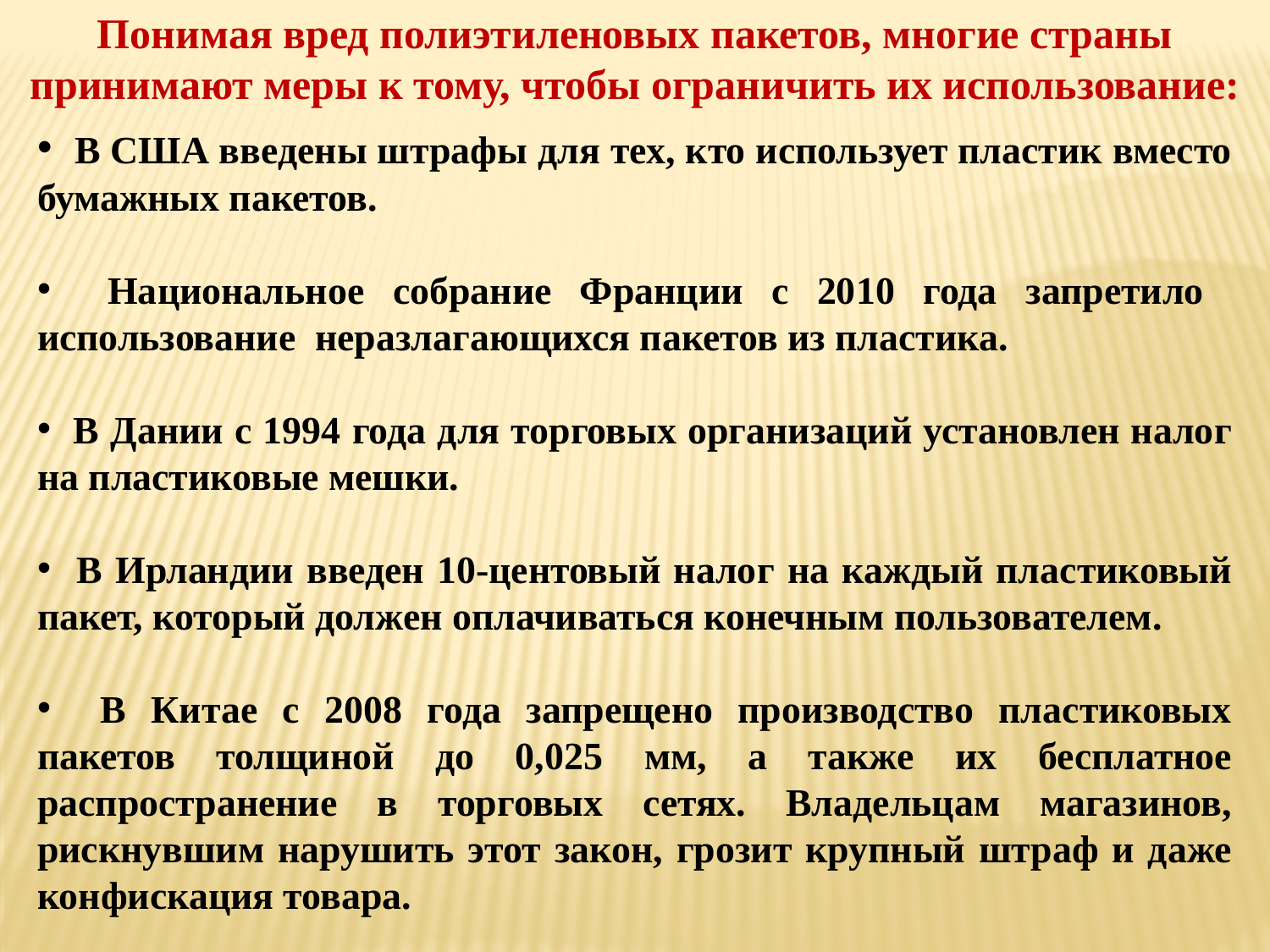

Понимая вред полиэтиленовых пакетов, многие страны принимают меры к тому, чтобы ограничить их использование:
  В США введены штрафы для тех, кто использует пластик вместо бумажных пакетов.

  Национальное собрание Франции с 2010 года запретило  использование  неразлагающихся пакетов из пластика.

  В Дании с 1994 года для торговых организаций установлен налог на пластиковые мешки.

  В Ирландии введен 10-центовый налог на каждый пластиковый пакет, который должен оплачиваться конечным пользователем.

  В Китае с 2008 года запрещено производство пластиковых пакетов толщиной до 0,025 мм, а также их бесплатное распространение в торговых сетях. Владельцам магазинов, рискнувшим нарушить этот закон, грозит крупный штраф и даже конфискация товара.